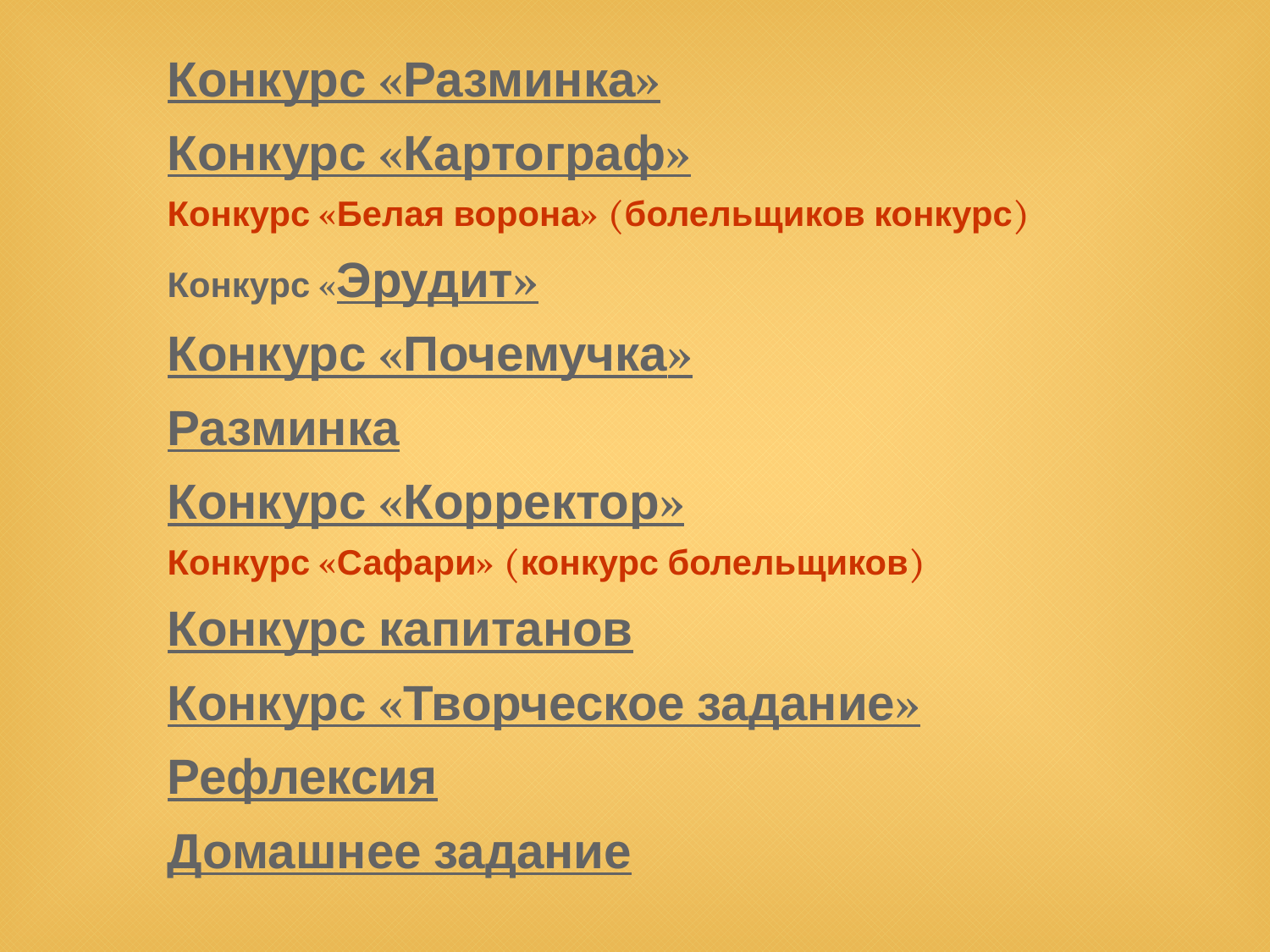

Конкурс «Разминка»
Конкурс «Картограф»
Конкурс «Белая ворона» (болельщиков конкурс) Конкурс «Эрудит»
Конкурс «Почемучка»
Разминка
Конкурс «Корректор»
Конкурс «Сафари» (конкурс болельщиков)
Конкурс капитанов
Конкурс «Творческое задание»
Рефлексия
Домашнее задание